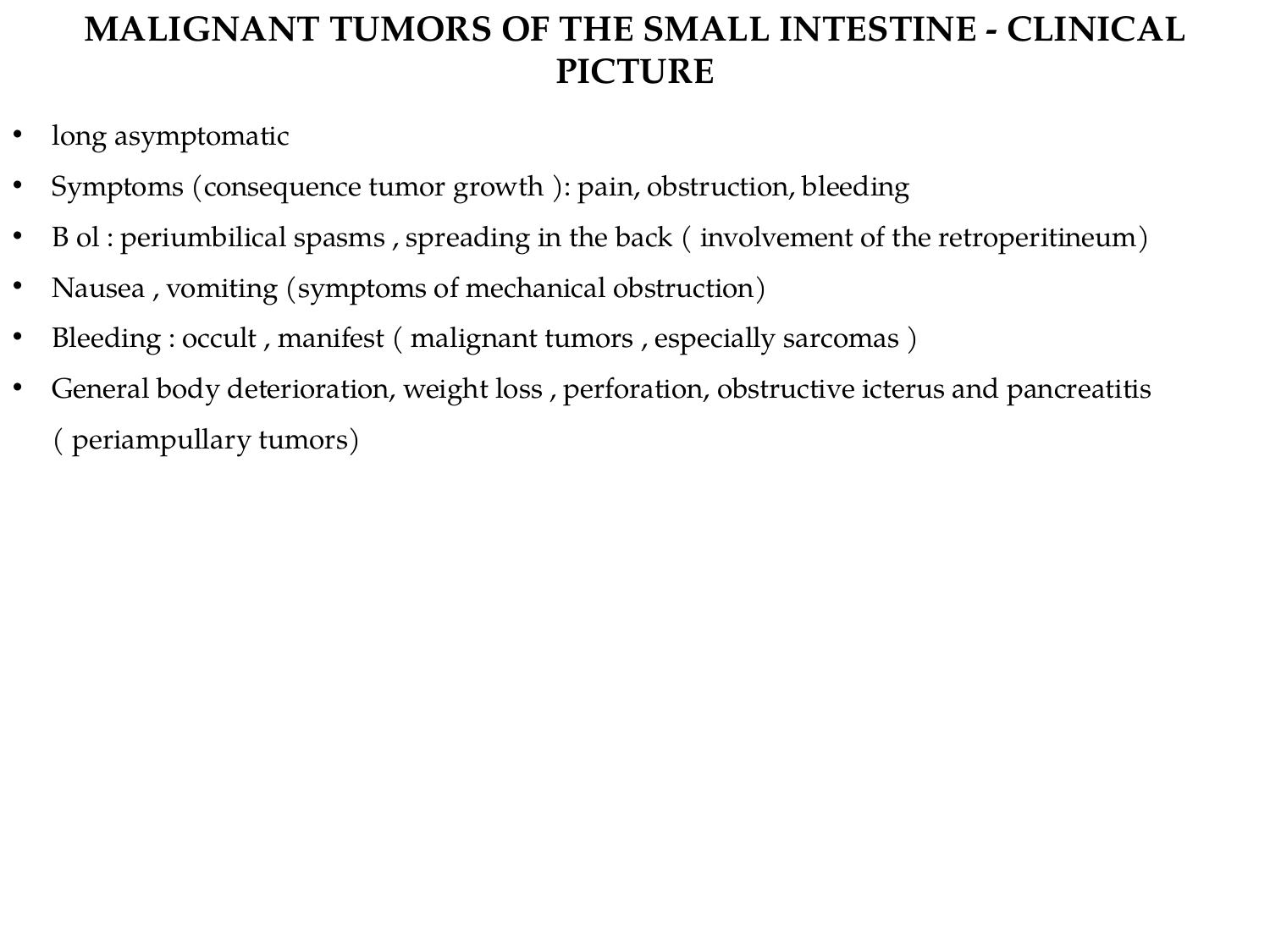

MALIGNANT TUMORS OF THE SMALL INTESTINE - CLINICAL PICTURE
long asymptomatic
Symptoms (consequence tumor growth ): pain, obstruction, bleeding
B ol : periumbilical spasms , spreading in the back ( involvement of the retroperitineum)
Nausea , vomiting (symptoms of mechanical obstruction)
Bleeding : occult , manifest ( malignant tumors , especially sarcomas )
General body deterioration, weight loss , perforation, obstructive icterus and pancreatitis ( periampullary tumors)